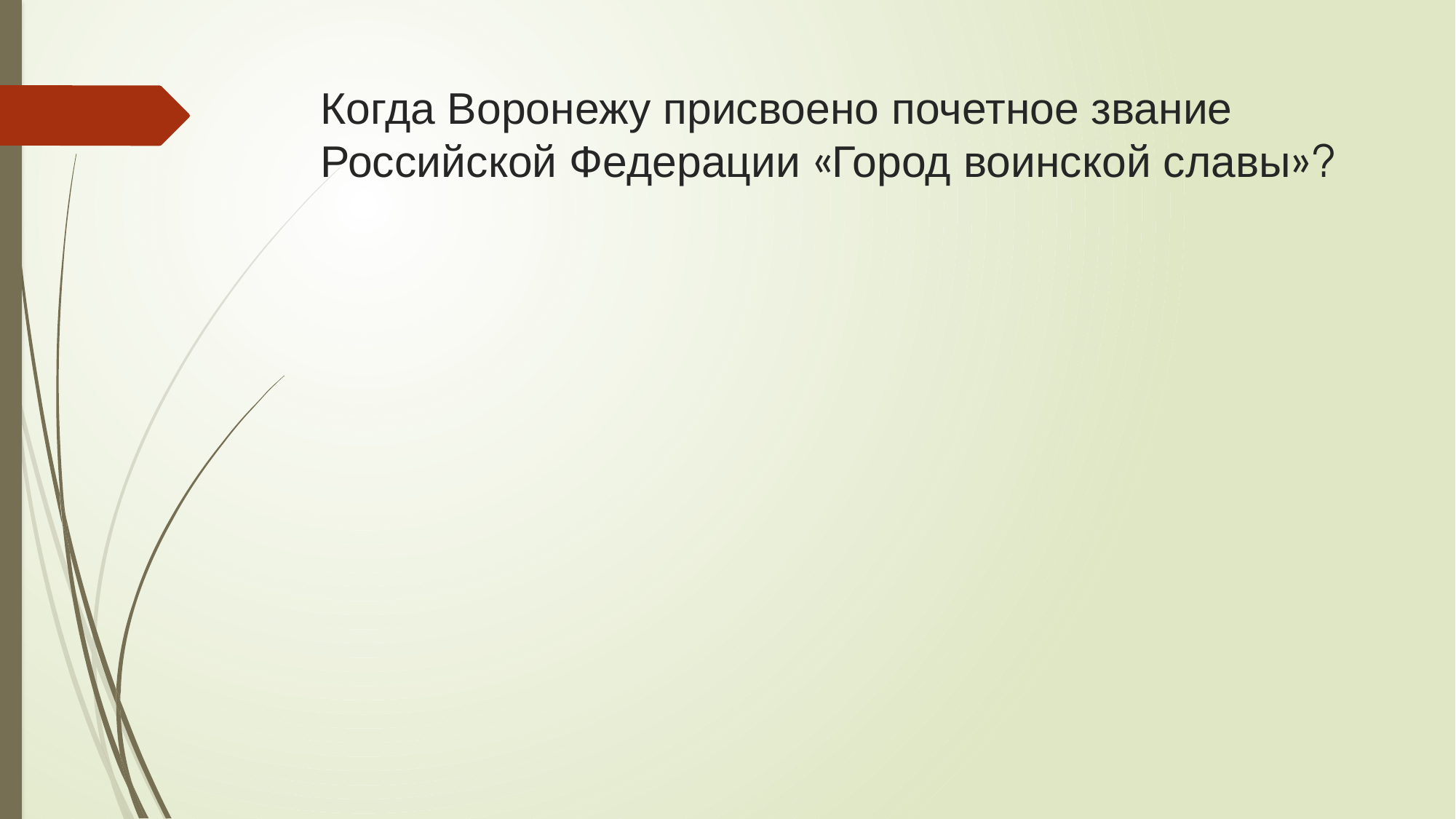

# Когда Воронежу присвоено почетное звание Российской Федерации «Город воинской славы»?